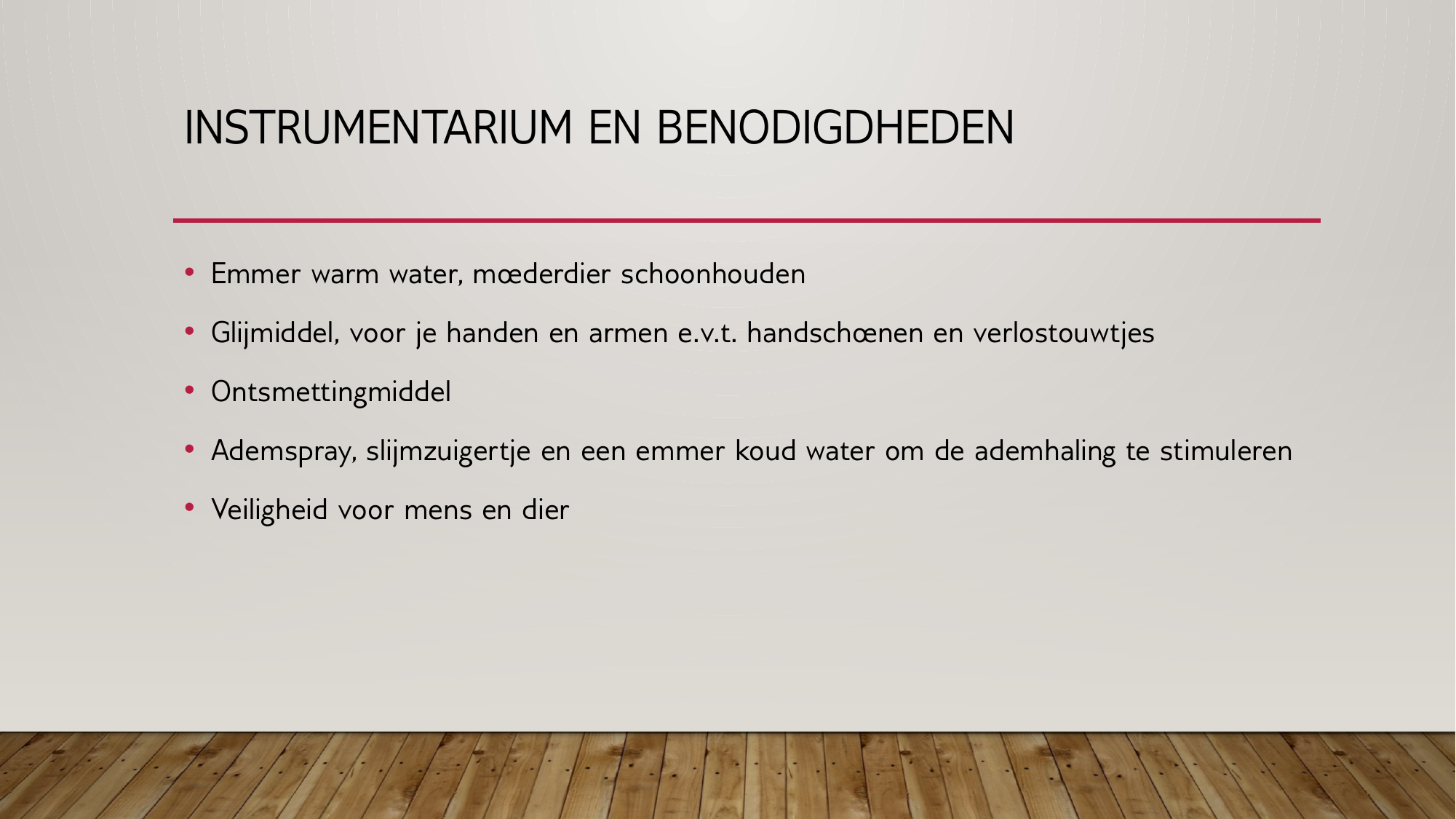

# Instrumentarium en benodigdheden
Emmer warm water, moederdier schoonhouden
Glijmiddel, voor je handen en armen e.v.t. handschoenen en verlostouwtjes
Ontsmettingmiddel
Ademspray, slijmzuigertje en een emmer koud water om de ademhaling te stimuleren
Veiligheid voor mens en dier